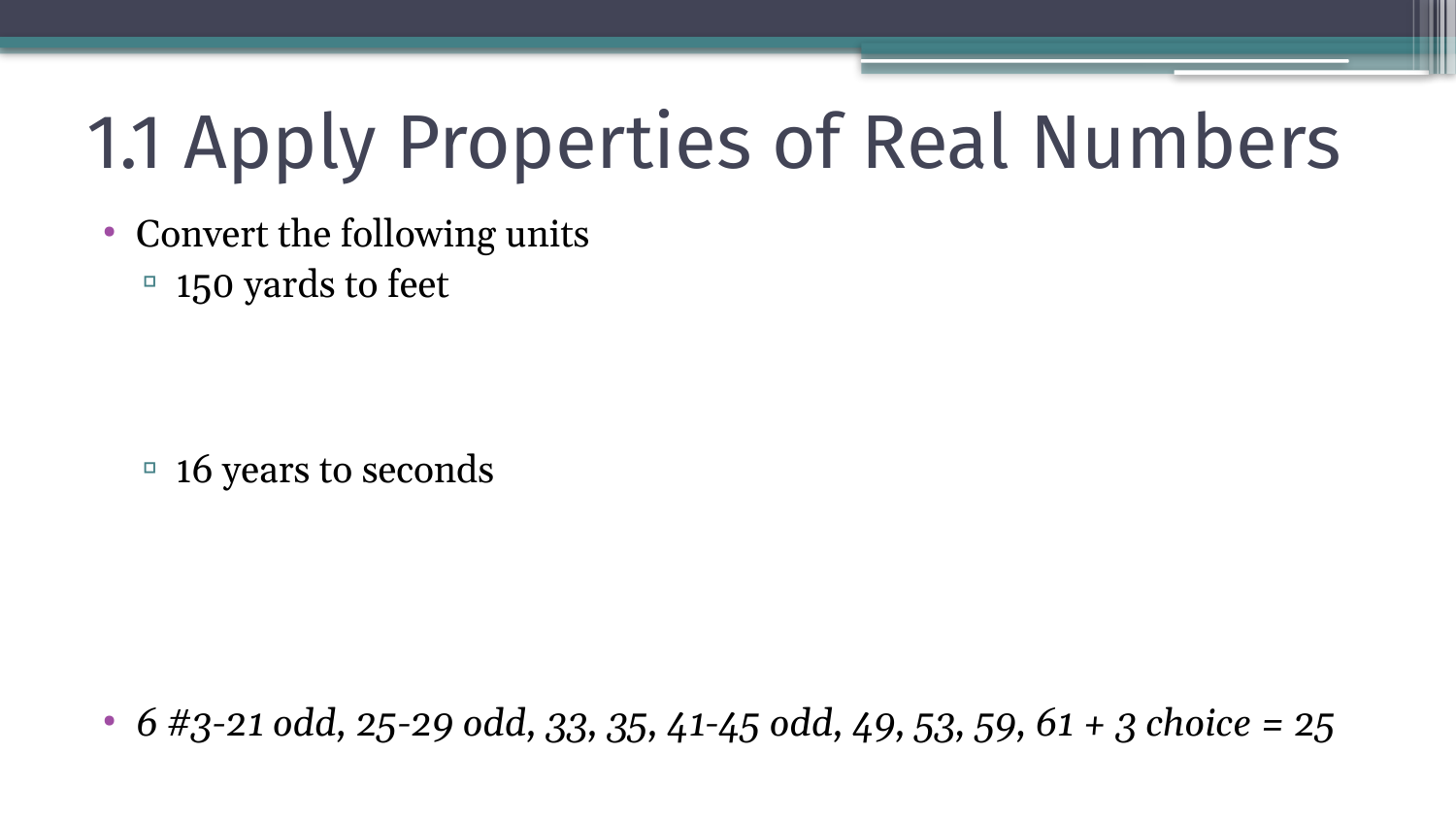

# 1.1 Apply Properties of Real Numbers
Convert the following units
150 yards to feet

16 years to seconds

6 #3-21 odd, 25-29 odd, 33, 35, 41-45 odd, 49, 53, 59, 61 + 3 choice = 25